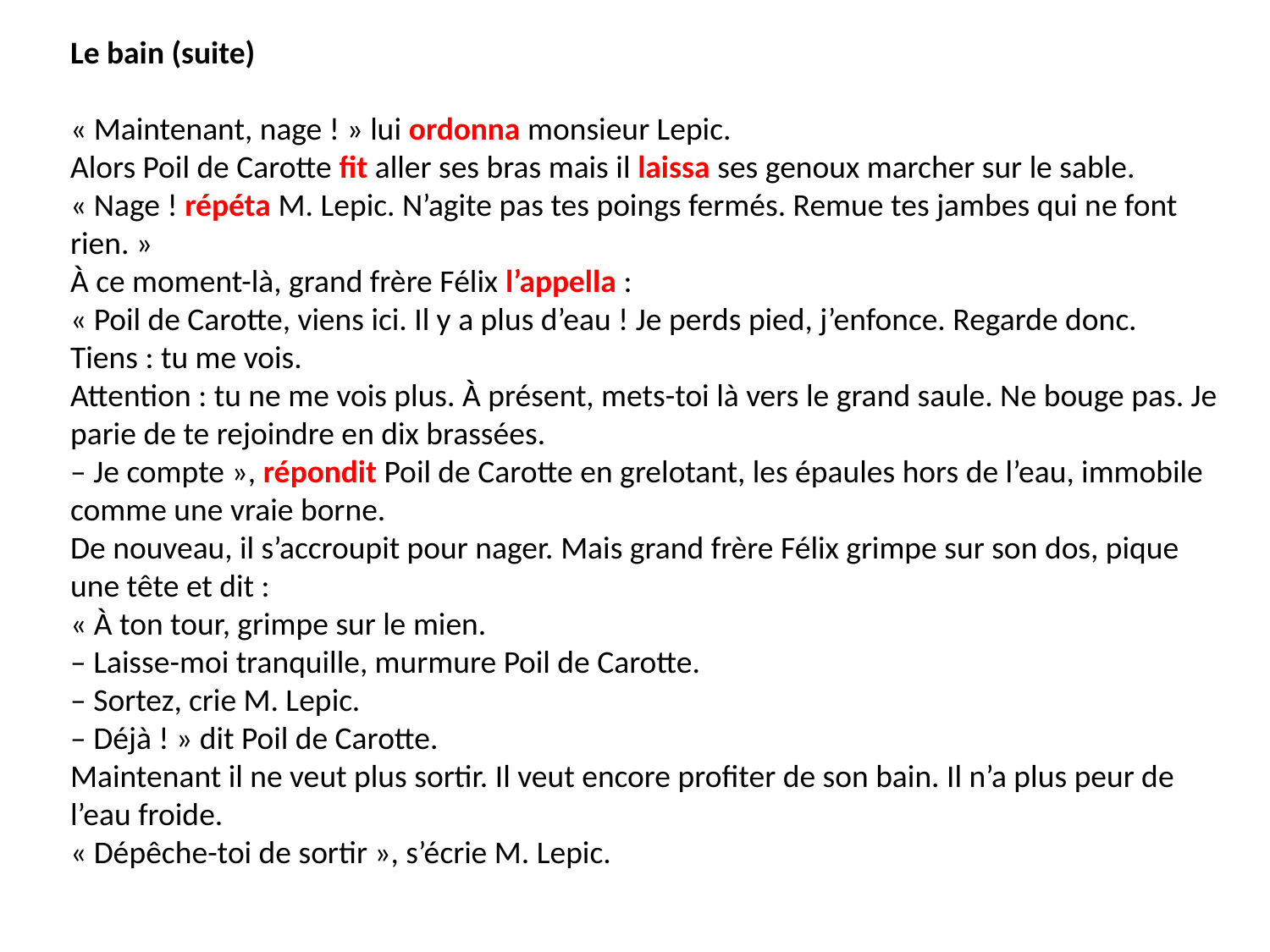

Le bain (suite)

« Maintenant, nage ! » lui ordonna monsieur Lepic.
Alors Poil de Carotte fit aller ses bras mais il laissa ses genoux marcher sur le sable.
« Nage ! répéta M. Lepic. N’agite pas tes poings fermés. Remue tes jambes qui ne font rien. »
À ce moment-là, grand frère Félix l’appella :
« Poil de Carotte, viens ici. Il y a plus d’eau ! Je perds pied, j’enfonce. Regarde donc. Tiens : tu me vois.
Attention : tu ne me vois plus. À présent, mets-toi là vers le grand saule. Ne bouge pas. Je parie de te rejoindre en dix brassées.
– Je compte », répondit Poil de Carotte en grelotant, les épaules hors de l’eau, immobile comme une vraie borne.
De nouveau, il s’accroupit pour nager. Mais grand frère Félix grimpe sur son dos, pique une tête et dit :
« À ton tour, grimpe sur le mien.
– Laisse-moi tranquille, murmure Poil de Carotte.
– Sortez, crie M. Lepic.
– Déjà ! » dit Poil de Carotte.
Maintenant il ne veut plus sortir. Il veut encore profiter de son bain. Il n’a plus peur de l’eau froide.
« Dépêche-toi de sortir », s’écrie M. Lepic.